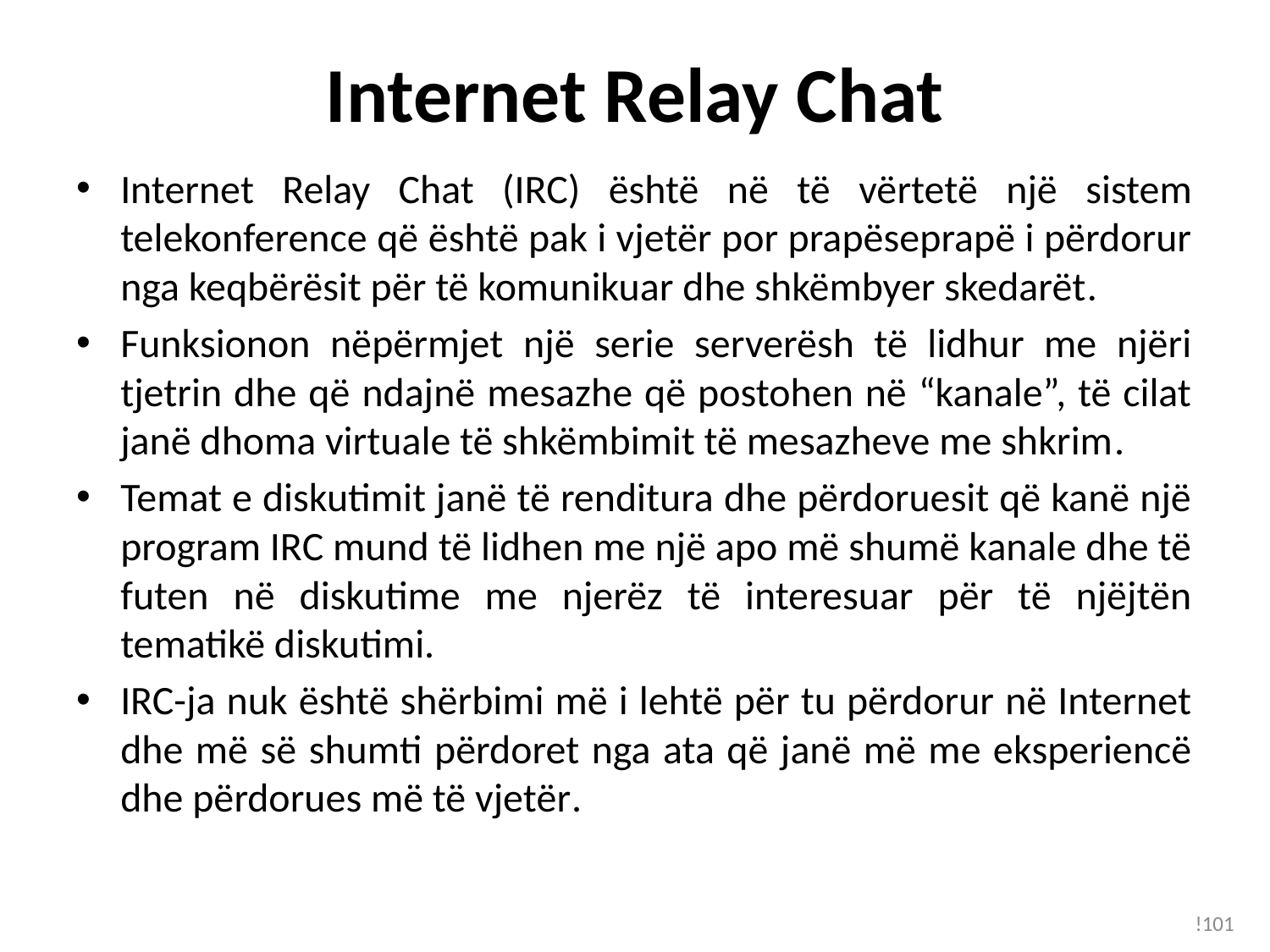

# Internet Relay Chat
Internet Relay Chat (IRC) është në të vërtetë një sistem telekonference që është pak i vjetër por prapëseprapë i përdorur nga keqbërësit për të komunikuar dhe shkëmbyer skedarët.
Funksionon nëpërmjet një serie serverësh të lidhur me njëri tjetrin dhe që ndajnë mesazhe që postohen në “kanale”, të cilat janë dhoma virtuale të shkëmbimit të mesazheve me shkrim.
Temat e diskutimit janë të renditura dhe përdoruesit që kanë një program IRC mund të lidhen me një apo më shumë kanale dhe të futen në diskutime me njerëz të interesuar për të njëjtën tematikë diskutimi.
IRC-ja nuk është shërbimi më i lehtë për tu përdorur në Internet dhe më së shumti përdoret nga ata që janë më me eksperiencë dhe përdorues më të vjetër.
!101